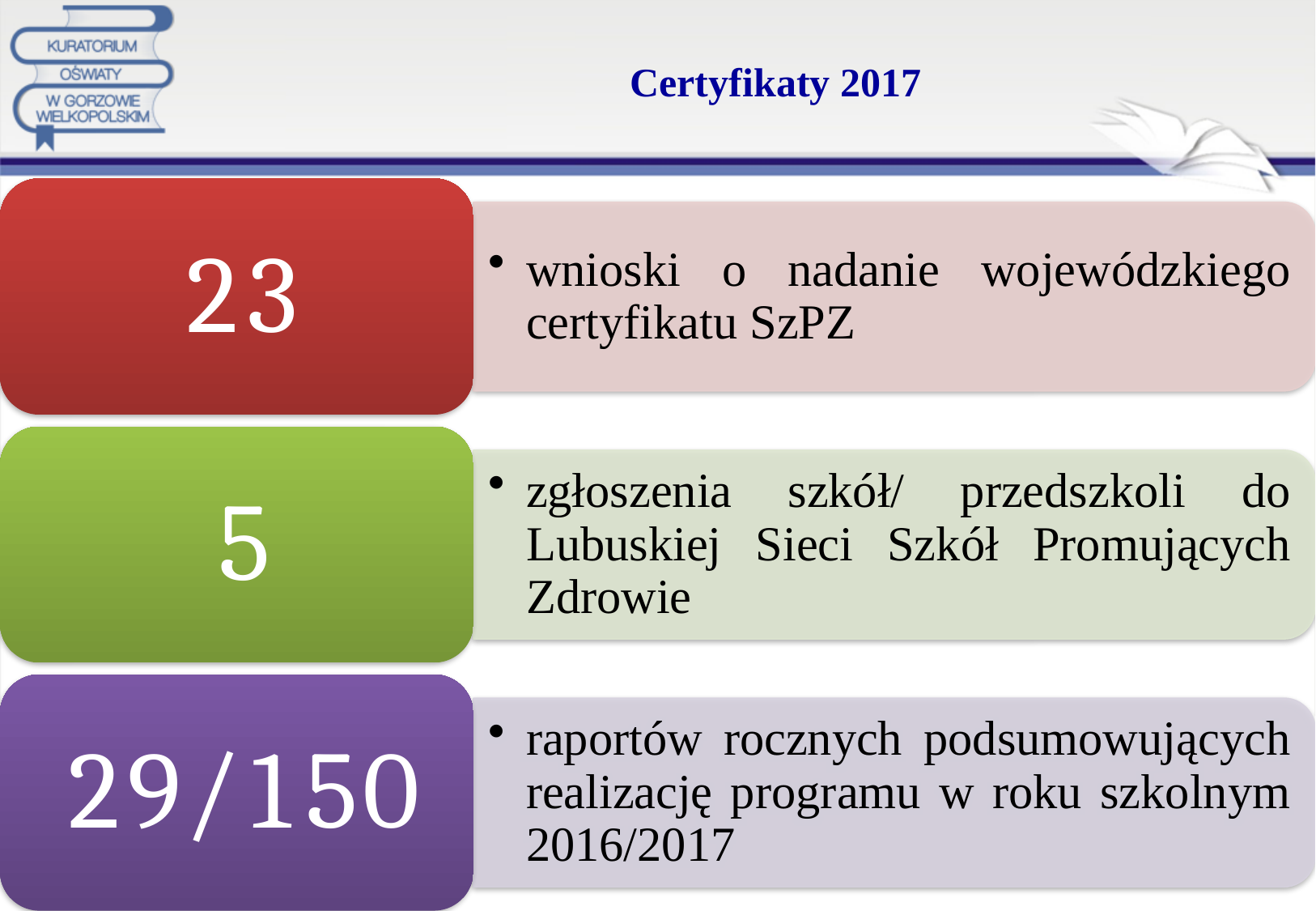

# Certyfikaty 2017
wnioski o nadanie wojewódzkiego certyfikatu SzPZ
23
zgłoszenia szkół/ przedszkoli do Lubuskiej Sieci Szkół Promujących Zdrowie
5
raportów rocznych podsumowujących realizację programu w roku szkolnym 2016/2017
29/150